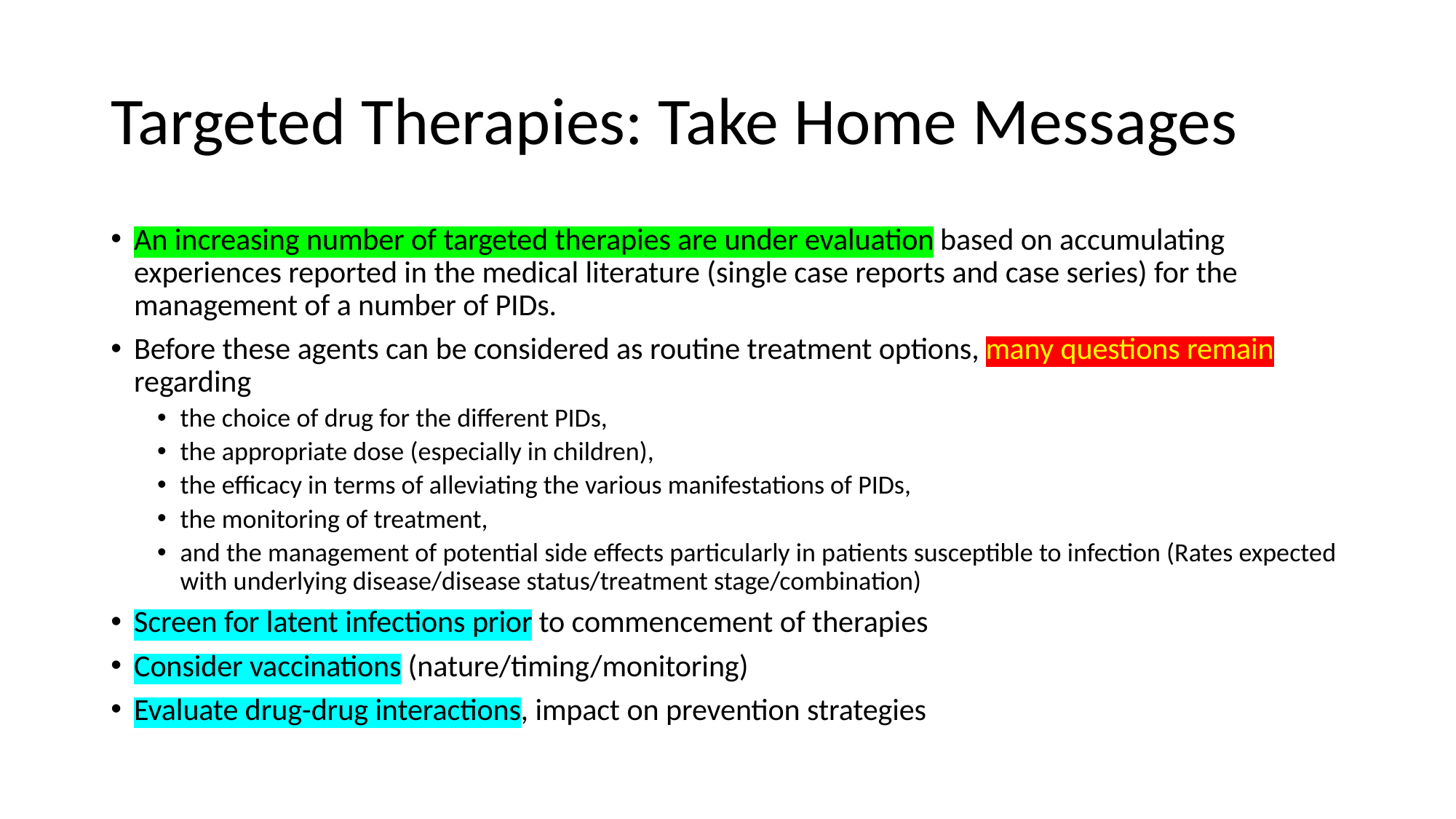

# Targeted Therapies: Take Home Messages
An increasing number of targeted therapies are under evaluation based on accumulating experiences reported in the medical literature (single case reports and case series) for the management of a number of PIDs.
Before these agents can be considered as routine treatment options, many questions remain regarding
the choice of drug for the different PIDs,
the appropriate dose (especially in children),
the efficacy in terms of alleviating the various manifestations of PIDs,
the monitoring of treatment,
and the management of potential side effects particularly in patients susceptible to infection (Rates expected with underlying disease/disease status/treatment stage/combination)
Screen for latent infections prior to commencement of therapies
Consider vaccinations (nature/timing/monitoring)
Evaluate drug-drug interactions, impact on prevention strategies